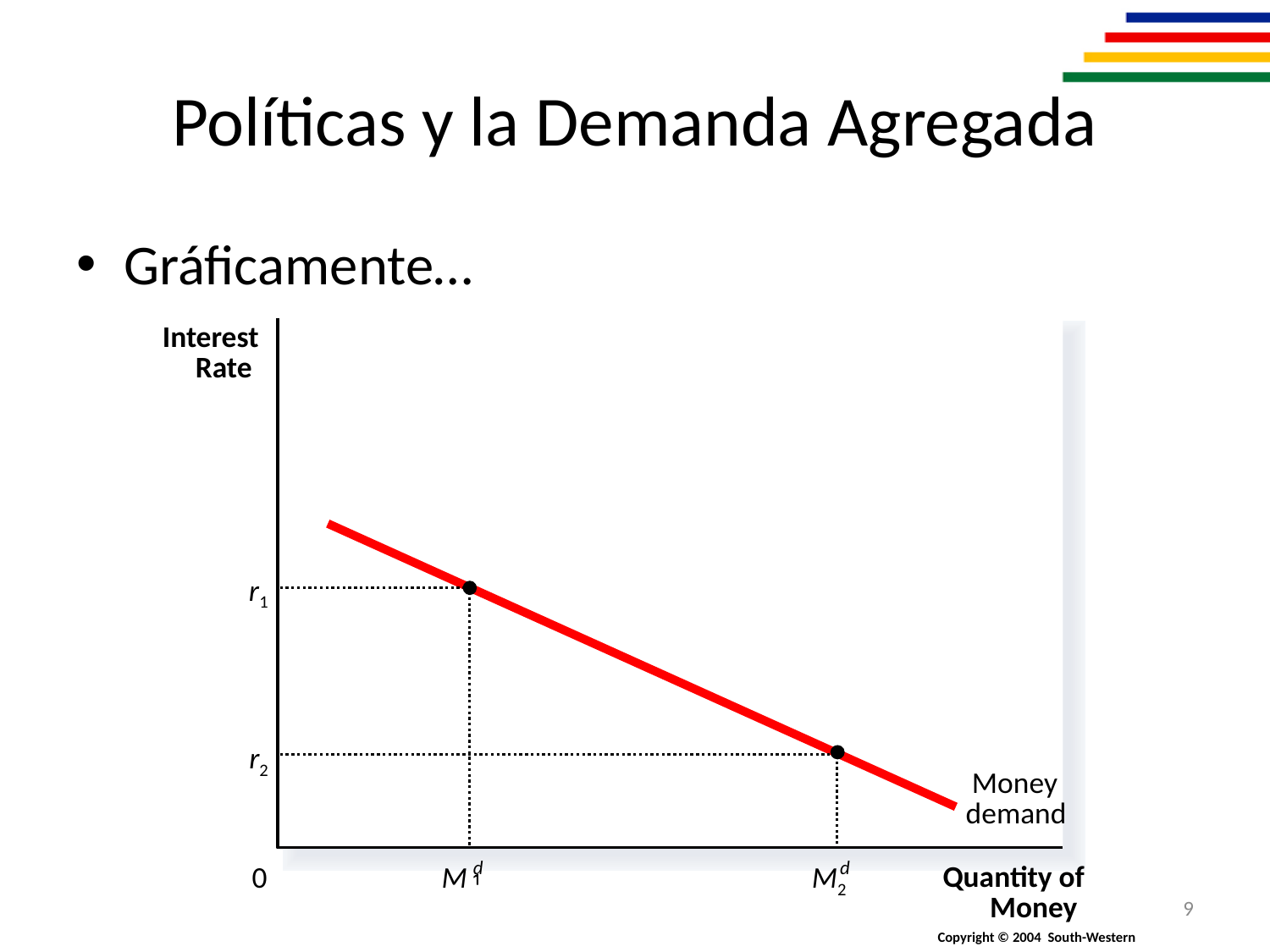

# Políticas y la Demanda Agregada
Gráficamente…
Interest

Rate

Money
demand
r1

r2

d
d
Quantity of
0
M
M2

Money
Copyright © 2004  South-Western
9